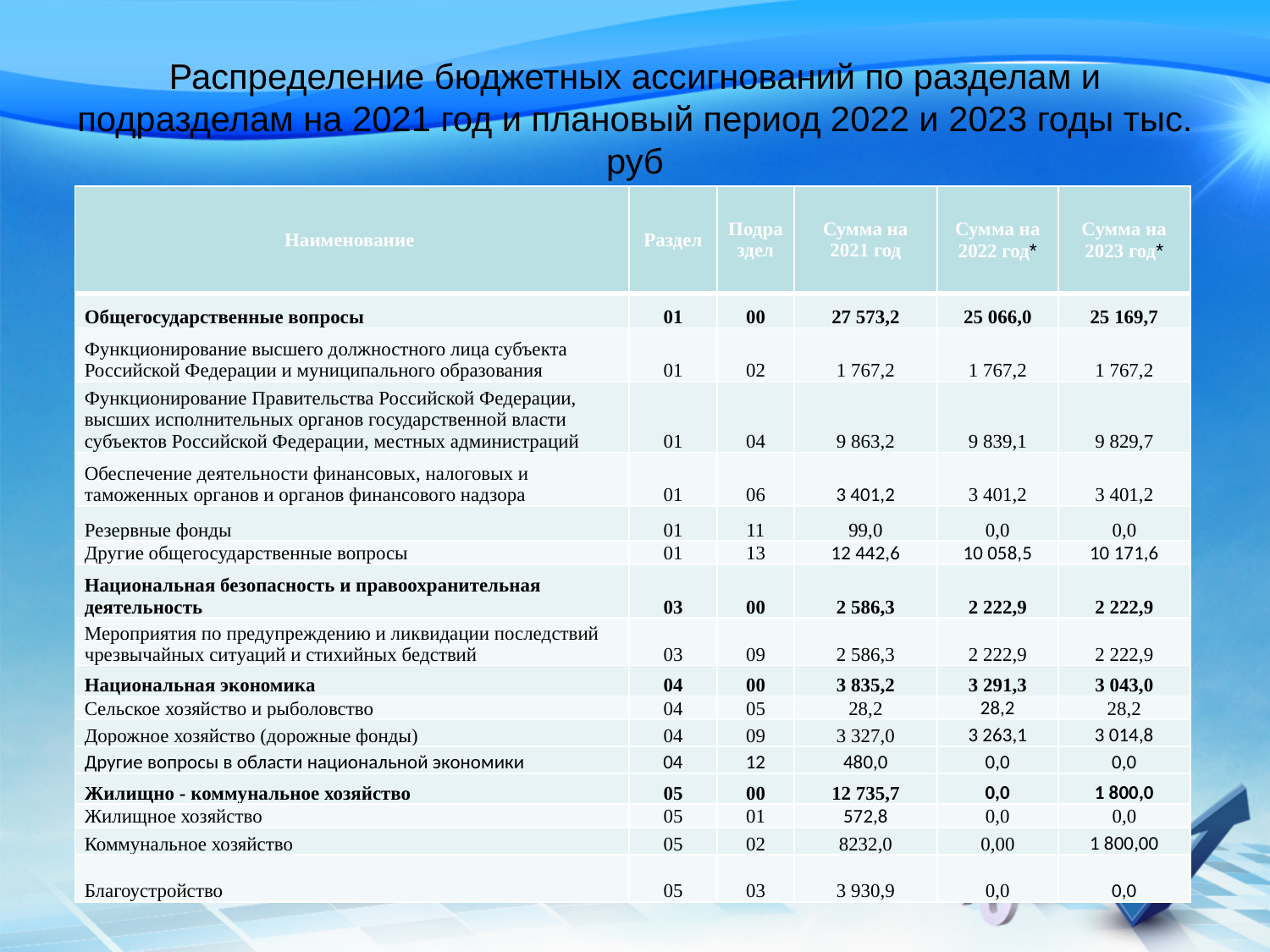

# Распределение бюджетных ассигнований по разделам и подразделам на 2021 год и плановый период 2022 и 2023 годы тыс. руб
| Наименование | Раздел | Подраздел | Сумма на 2021 год | Сумма на 2022 год\* | Сумма на 2023 год\* |
| --- | --- | --- | --- | --- | --- |
| Общегосударственные вопросы | 01 | 00 | 27 573,2 | 25 066,0 | 25 169,7 |
| Функционирование высшего должностного лица субъекта Российской Федерации и муниципального образования | 01 | 02 | 1 767,2 | 1 767,2 | 1 767,2 |
| Функционирование Правительства Российской Федерации, высших исполнительных органов государственной власти субъектов Российской Федерации, местных администраций | 01 | 04 | 9 863,2 | 9 839,1 | 9 829,7 |
| Обеспечение деятельности финансовых, налоговых и таможенных органов и органов финансового надзора | 01 | 06 | 3 401,2 | 3 401,2 | 3 401,2 |
| Резервные фонды | 01 | 11 | 99,0 | 0,0 | 0,0 |
| Другие общегосударственные вопросы | 01 | 13 | 12 442,6 | 10 058,5 | 10 171,6 |
| Национальная безопасность и правоохранительная деятельность | 03 | 00 | 2 586,3 | 2 222,9 | 2 222,9 |
| Мероприятия по предупреждению и ликвидации последствий чрезвычайных ситуаций и стихийных бедствий | 03 | 09 | 2 586,3 | 2 222,9 | 2 222,9 |
| Национальная экономика | 04 | 00 | 3 835,2 | 3 291,3 | 3 043,0 |
| Сельское хозяйство и рыболовство | 04 | 05 | 28,2 | 28,2 | 28,2 |
| Дорожное хозяйство (дорожные фонды) | 04 | 09 | 3 327,0 | 3 263,1 | 3 014,8 |
| Другие вопросы в области национальной экономики | 04 | 12 | 480,0 | 0,0 | 0,0 |
| Жилищно - коммунальное хозяйство | 05 | 00 | 12 735,7 | 0,0 | 1 800,0 |
| Жилищное хозяйство | 05 | 01 | 572,8 | 0,0 | 0,0 |
| Коммунальное хозяйство | 05 | 02 | 8232,0 | 0,00 | 1 800,00 |
| Благоустройство | 05 | 03 | 3 930,9 | 0,0 | 0,0 |